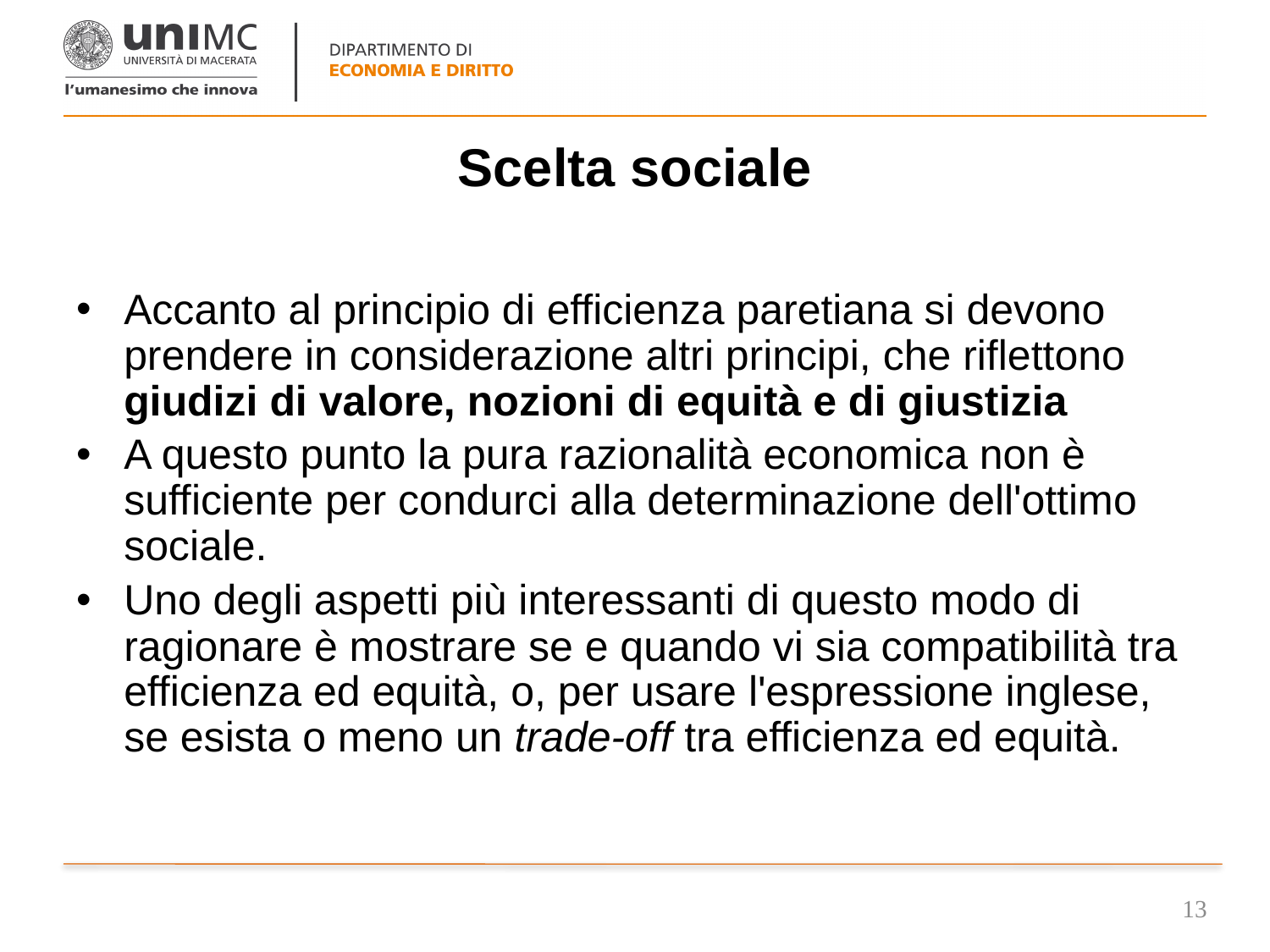

# Scelta sociale

Accanto al principio di efficienza paretiana si devono prendere in considerazione altri principi, che riflettono giudizi di valore, nozioni di equità e di giustizia
A questo punto la pura razionalità economica non è sufficiente per condurci alla determinazione dell'ottimo sociale.
Uno degli aspetti più interessanti di questo modo di ragionare è mostrare se e quando vi sia compatibilità tra efficienza ed equità, o, per usare l'espressione inglese, se esista o meno un trade-off tra efficienza ed equità.

13